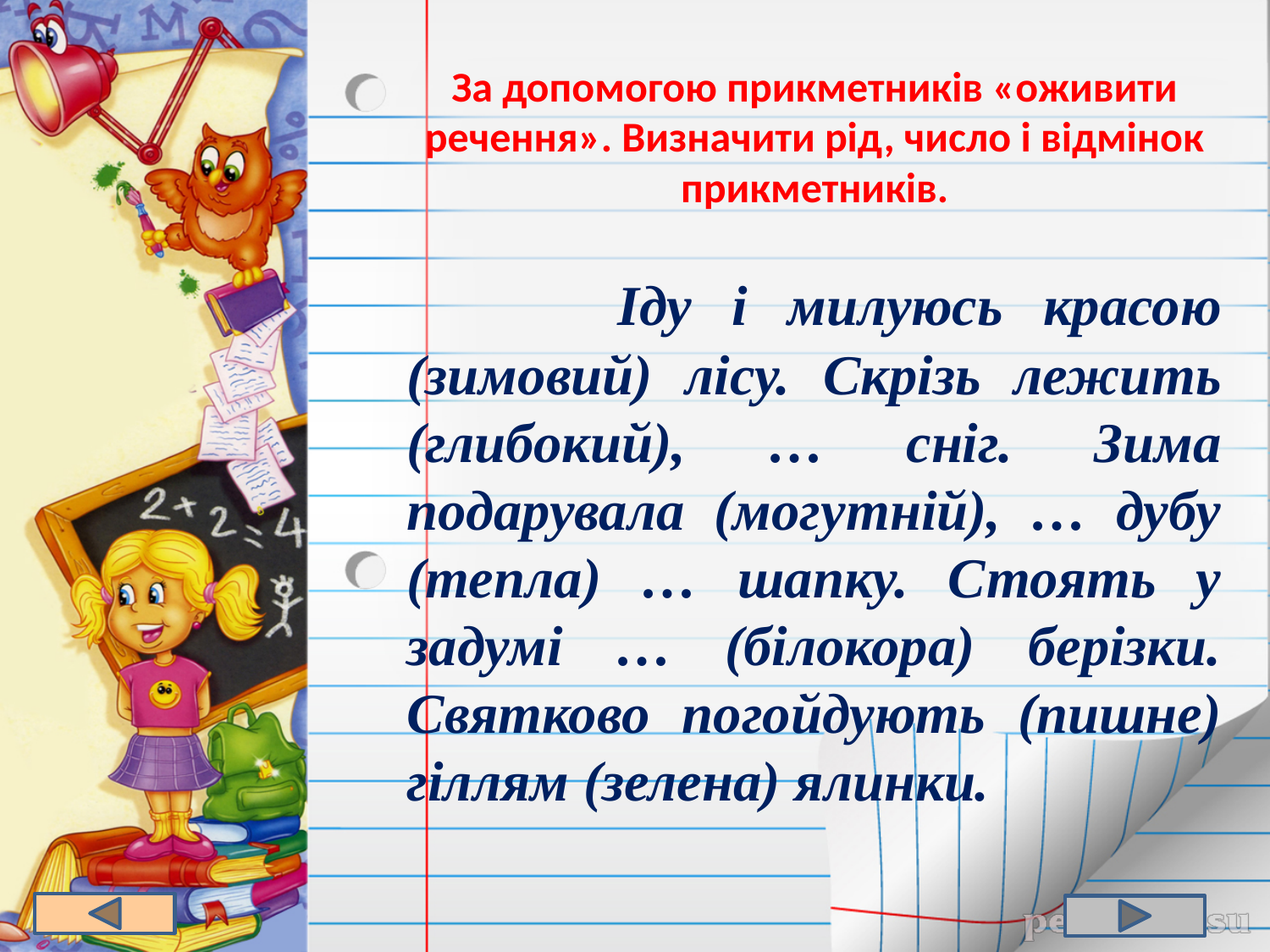

За допомогою прикметників «оживити речення». Визначити рід, число і відмінок прикметників.

     Іду і милуюсь красою (зимовий) лісу. Скрізь лежить (глибокий), … сніг. Зима подарувала (могутній), … дубу (тепла) … шапку. Стоять у задумі … (білокора) берізки. Святково погойдують (пишне) гіллям (зелена) ялинки.